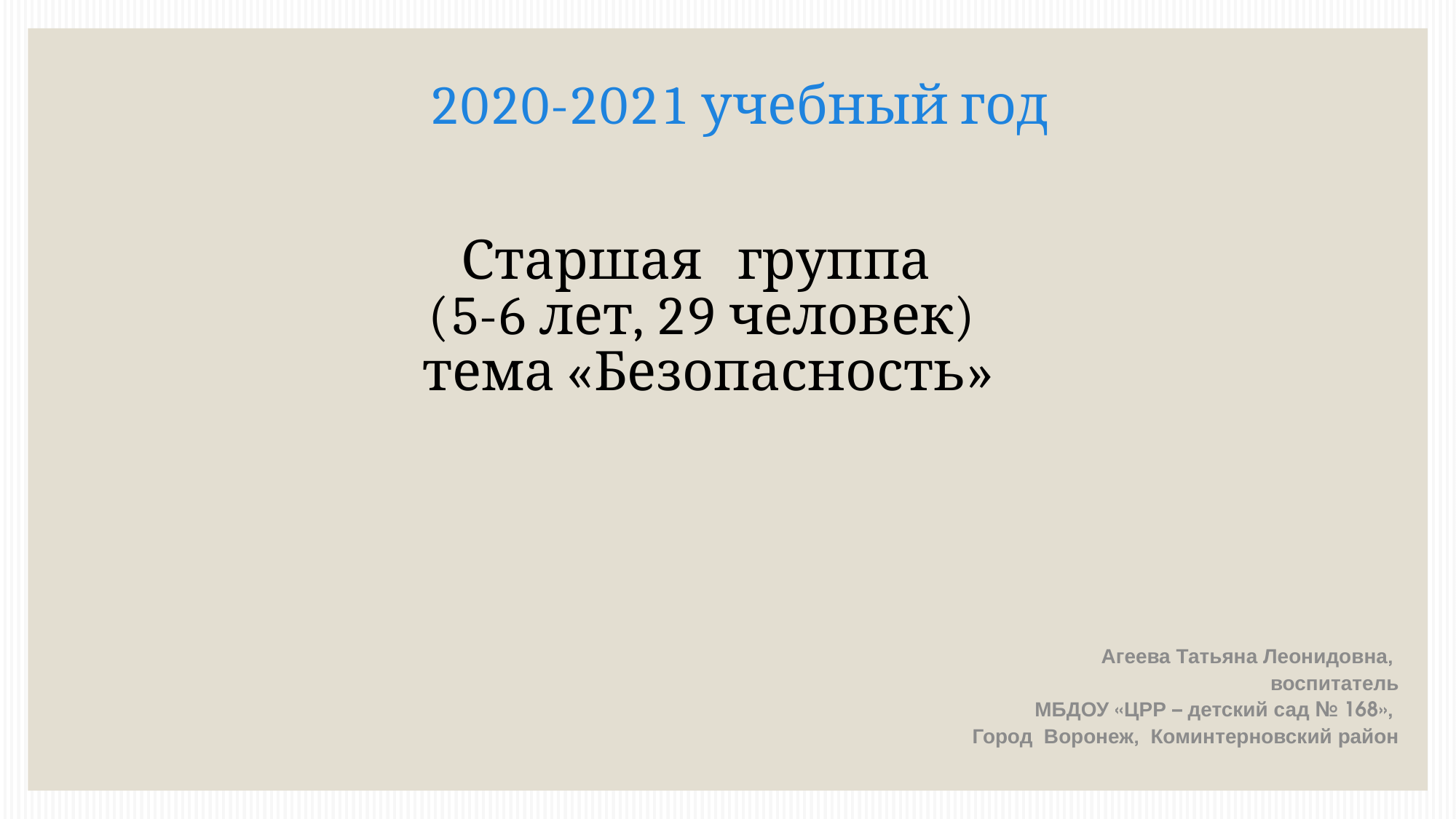

2020-2021 учебный год
# Старшая   группа (5-6 лет, 29 человек) тема «Безопасность»

Агеева Татьяна Леонидовна,
  воспитатель
МБДОУ «ЦРР – детский сад № 168»,
Город  Воронеж,  Коминтерновский район